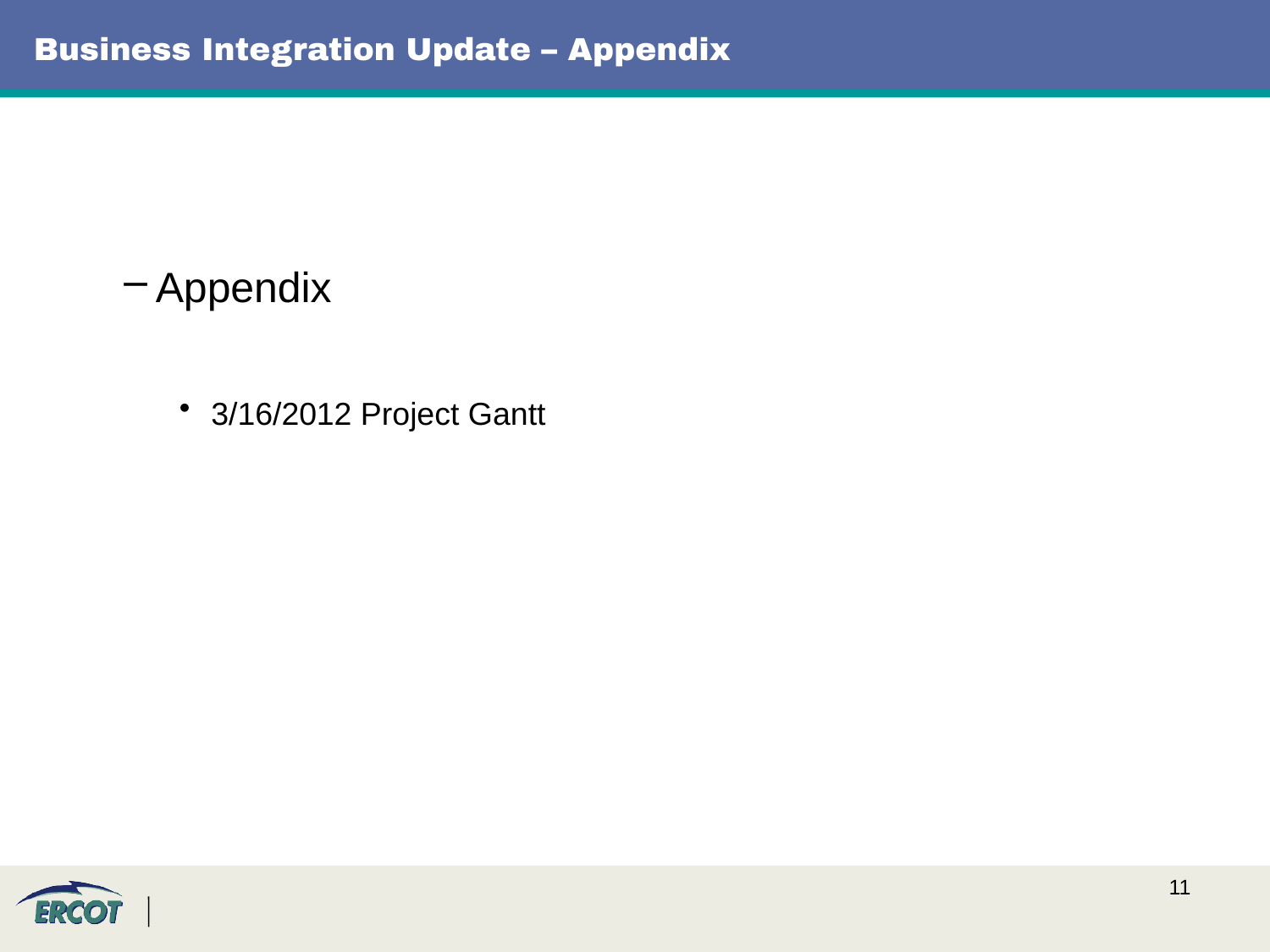

# Business Integration Update – Appendix
Appendix

3/16/2012 Project Gantt